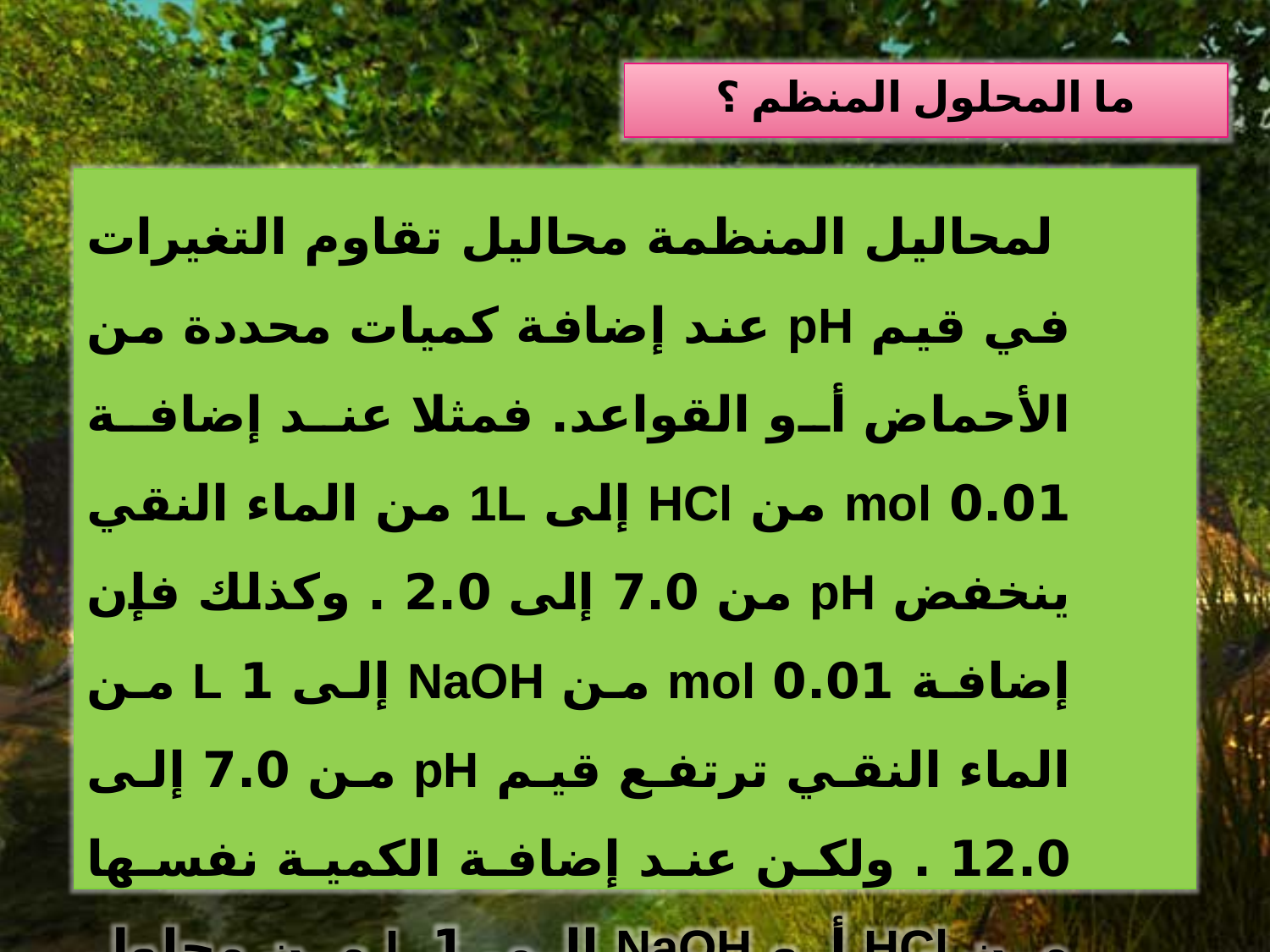

ما المحلول المنظم ؟
       لمحاليل المنظمة محاليل تقاوم التغيرات في قيم pH عند إضافة كميات محددة من الأحماض أو القواعد. فمثلا عند إضافة 0.01 mol من HCl إلى 1L من الماء النقي ينخفض pH من 7.0 إلى 2.0 . وكذلك فإن إضافة 0.01 mol من NaOH إلى 1 L من الماء النقي ترتفع قيم pH من 7.0 إلى 12.0 . ولكن عند إضافة الكمية نفسها من HCl أو NaOH إلى 1 L من محلول منظم، قد يتغير pH بما لا يزيد على 0.1 وحدة.